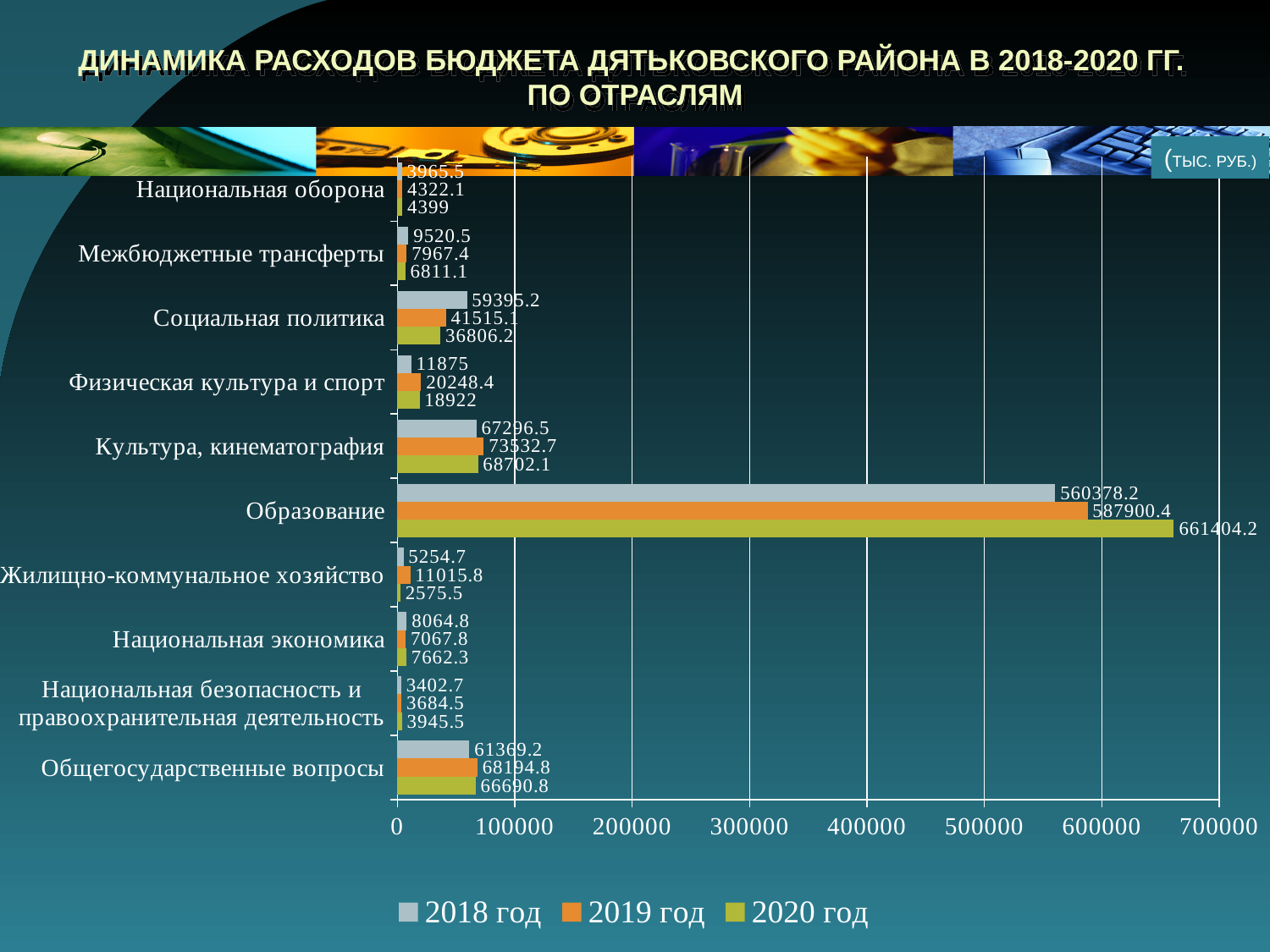

# ДИНАМИКА РАСХОДОВ БЮДЖЕТА ДЯТЬКОВСКОГО РАЙОНА В 2018-2020 ГГ. ПО ОТРАСЛЯМ

### Chart

| Category | 2020 год | 2019 год | 2018 год |
|---|---|---|---|
| Общегосударственные вопросы | 66690.8 | 68194.8 | 61369.2 |
| Национальная безопасность и правоохранительная деятельность | 3945.5 | 3684.5 | 3402.7 |
| Национальная экономика | 7662.3 | 7067.8 | 8064.8 |
| Жилищно-коммунальное хозяйство | 2575.5 | 11015.8 | 5254.7 |
| Образование | 661404.2 | 587900.4 | 560378.2 |
| Культура, кинематография | 68702.1 | 73532.7 | 67296.5 |
| Физическая культура и спорт | 18922.0 | 20248.4 | 11875.0 |
| Социальная политика | 36806.2 | 41515.1 | 59395.2 |
| Межбюджетные трансферты | 6811.1 | 7967.4 | 9520.5 |
| Национальная оборона | 4399.0 | 4322.1 | 3965.5 |
(ТЫС. РУБ.)